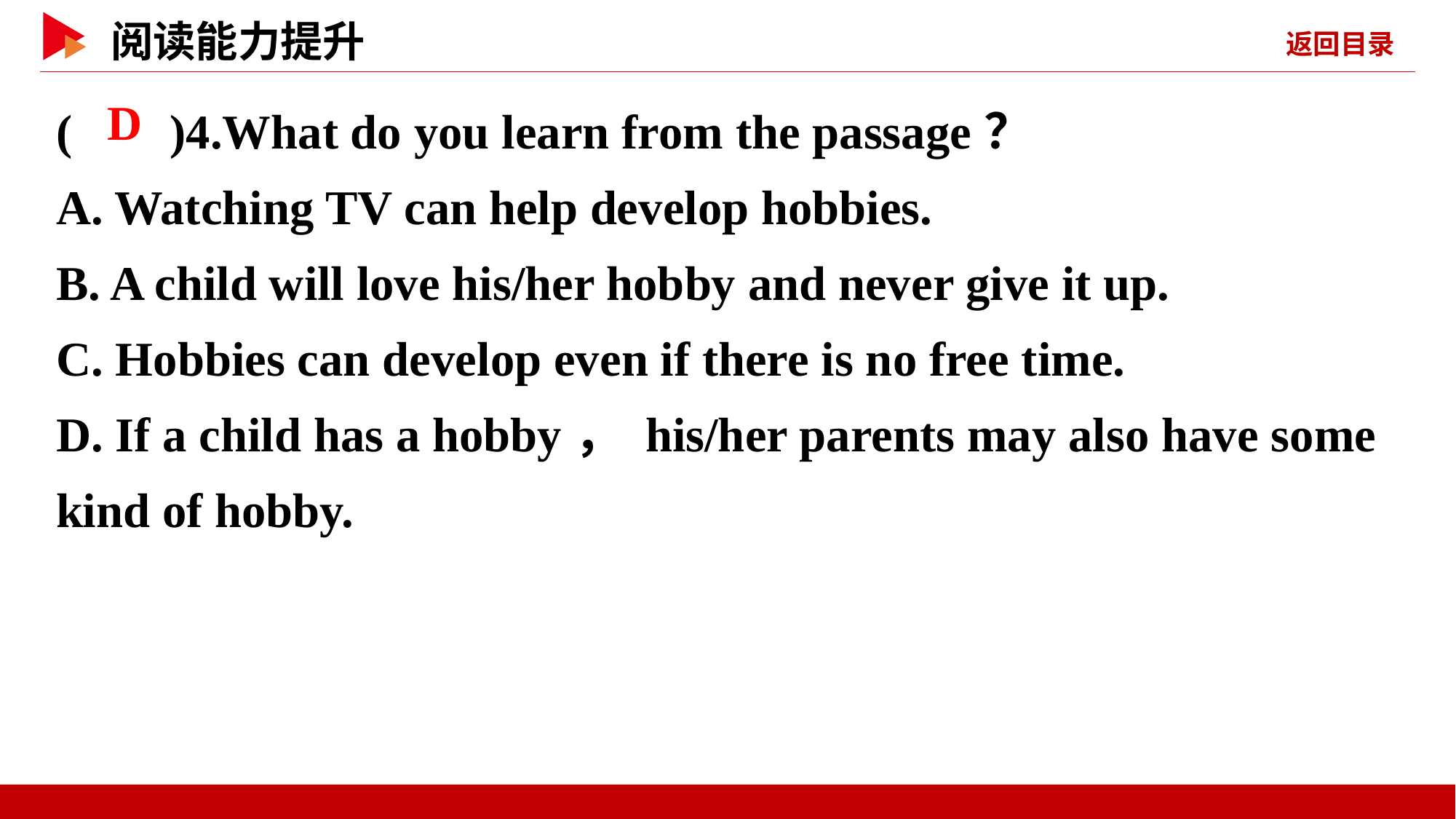

(        )4.What do you learn from the passage？
A. Watching TV can help develop hobbies.
B. A child will love his/her hobby and never give it up.
C. Hobbies can develop even if there is no free time.
D. If a child has a hobby， his/her parents may also have some kind of hobby.
   D